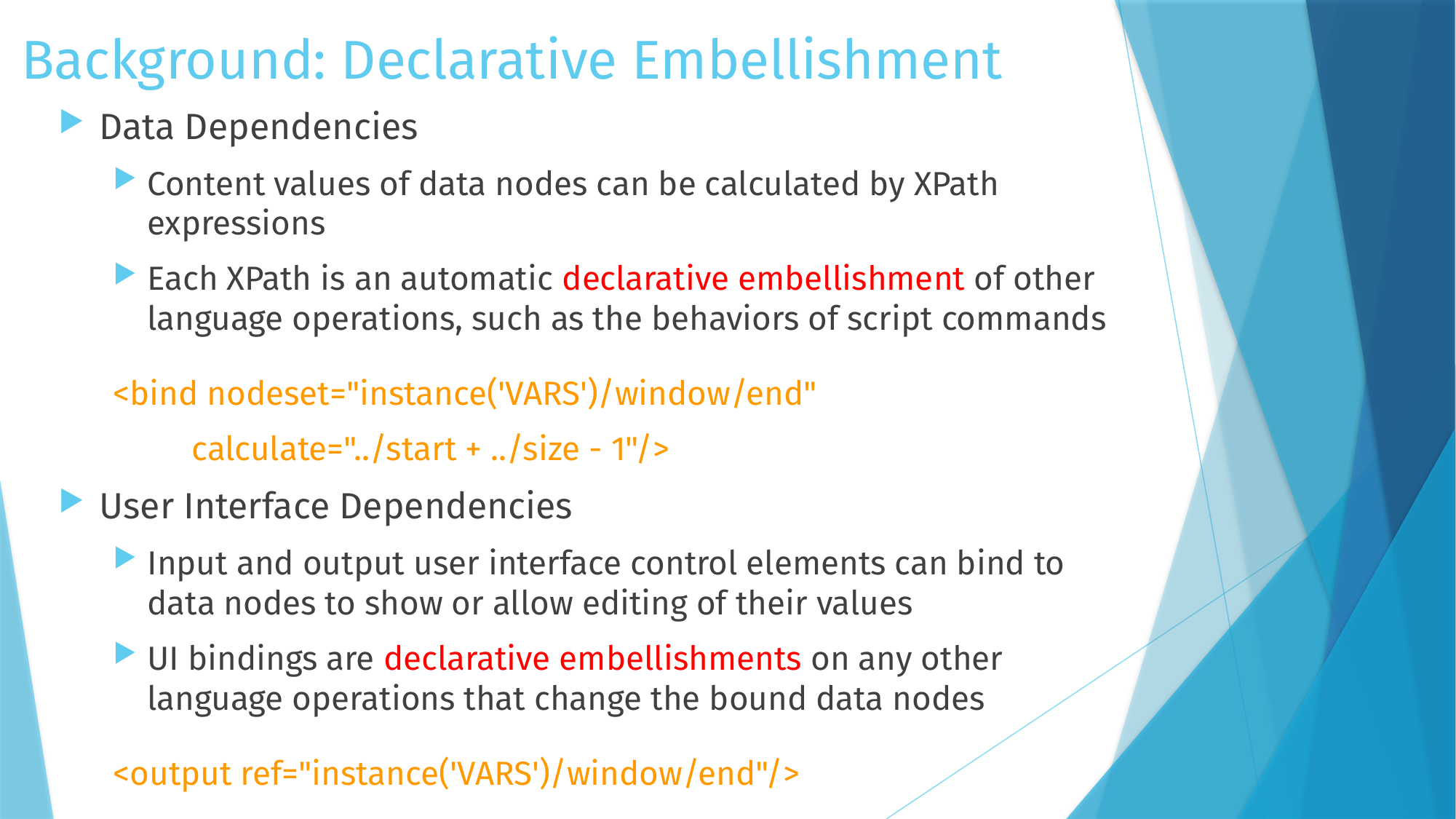

# Background: Declarative Embellishment
Data Dependencies
Content values of data nodes can be calculated by XPath expressions
Each XPath is an automatic declarative embellishment of other language operations, such as the behaviors of script commands
<bind nodeset="instance('VARS')/window/end"
         calculate="../start + ../size - 1"/>
User Interface Dependencies
Input and output user interface control elements can bind to data nodes to show or allow editing of their values
UI bindings are declarative embellishments on any other language operations that change the bound data nodes
<output ref="instance('VARS')/window/end"/>